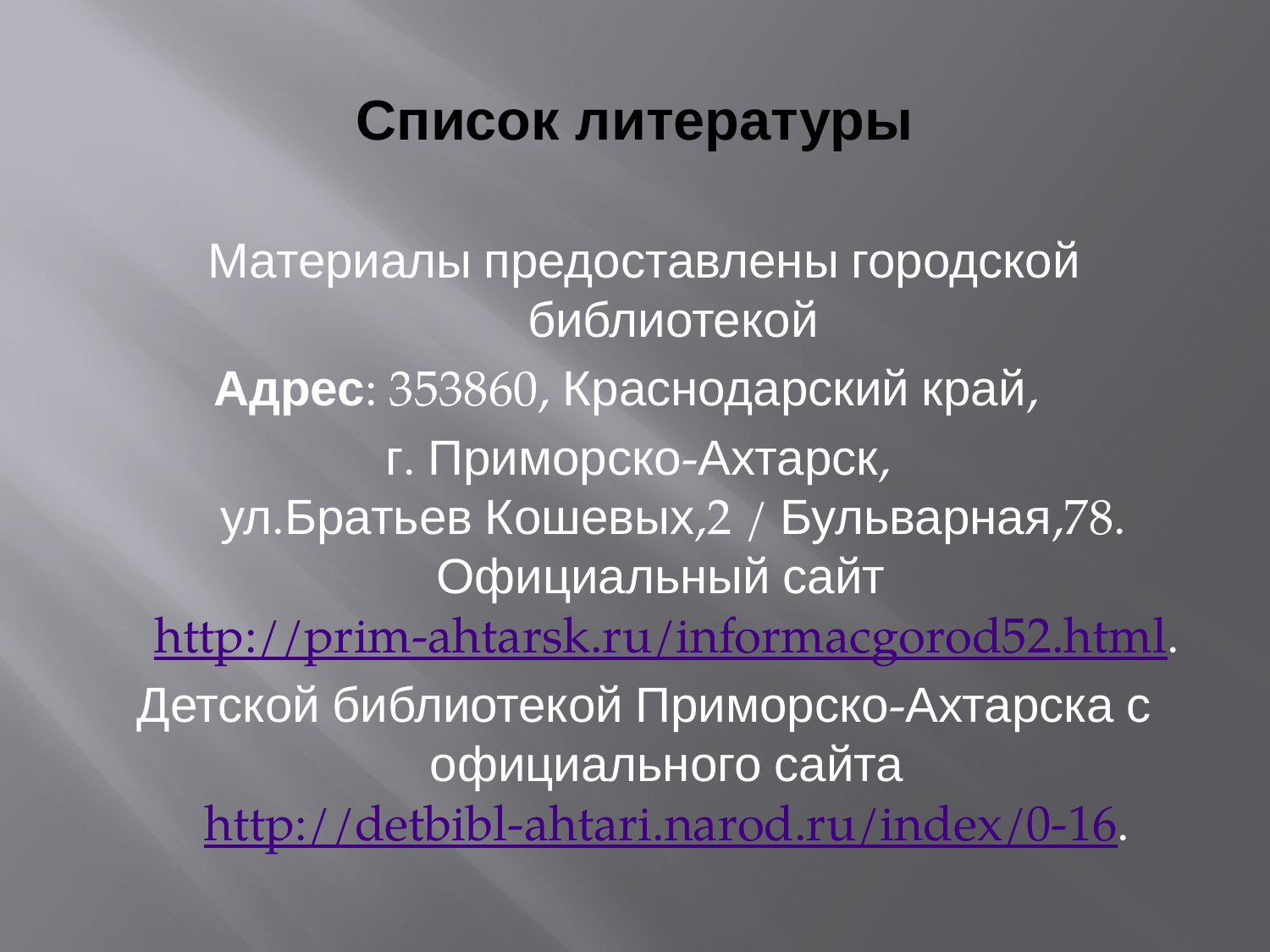

# Список литературы
Материалы предоставлены городской библиотекой
 Адрес: 353860, Краснодарский край,
г. Приморско-Ахтарск, 
ул.Братьев Кошевых,2 / Бульварная,78. Официальный сайт  http://prim-ahtarsk.ru/informacgorod52.html.
Детской библиотекой Приморско-Ахтарска с официального сайта http://detbibl-ahtari.narod.ru/index/0-16.